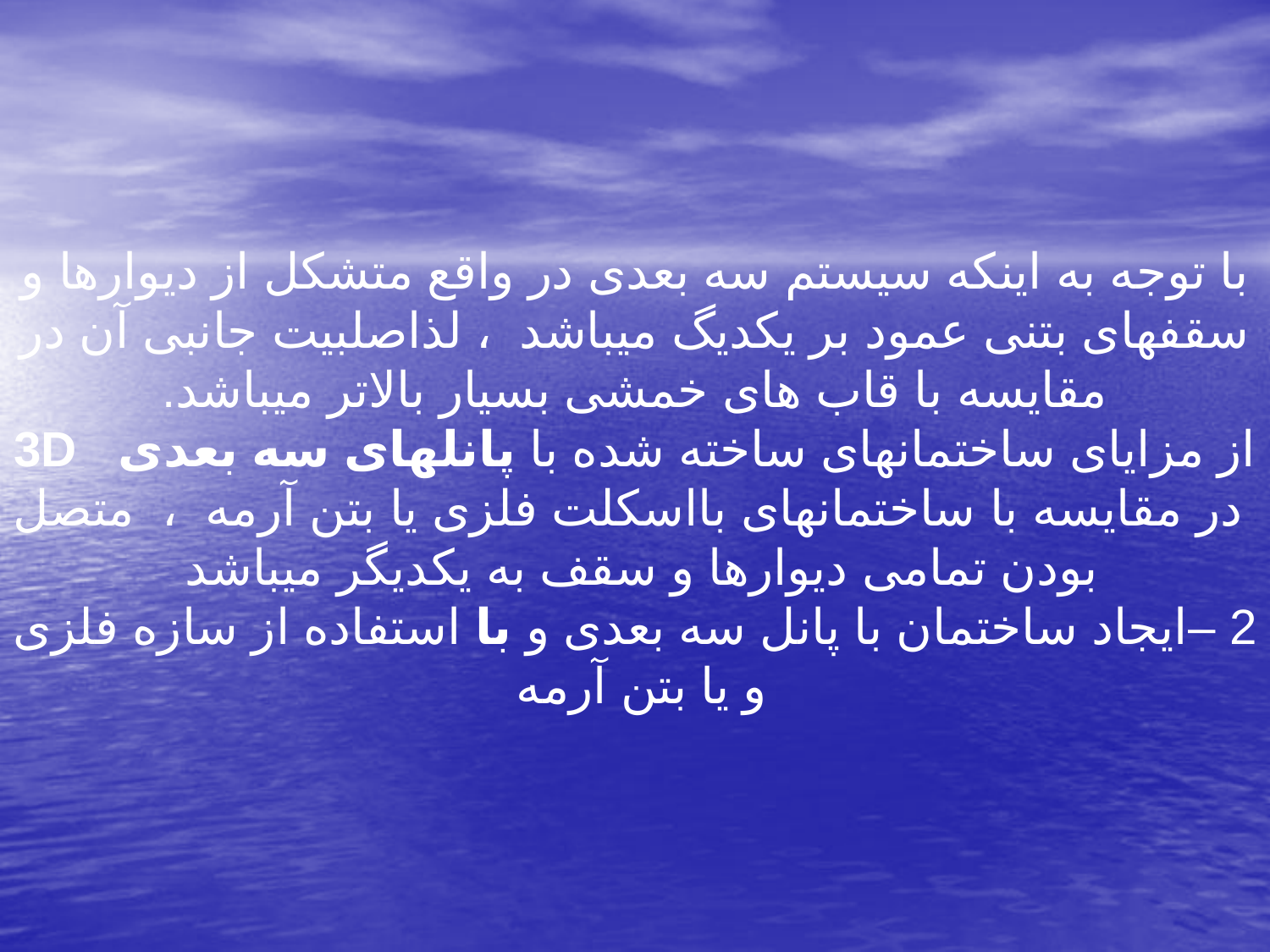

با توجه به اینکه سیستم سه بعدی در واقع متشکل از دیوارها و سقفهای بتنی عمود بر یکدیگ میباشد  ، لذاصلبیت جانبی آن در مقایسه با قاب های خمشی بسیار بالاتر میباشد.
از مزایای ساختمانهای ساخته شده با پانلهای سه بعدی   3D  در مقایسه با ساختمانهای بااسکلت فلزی یا بتن آرمه  ،  متصل بودن تمامی دیوارها و سقف به یکدیگر میباشد
2 –ایجاد ساختمان با پانل سه بعدی و با استفاده از سازه فلزی و یا بتن آرمه